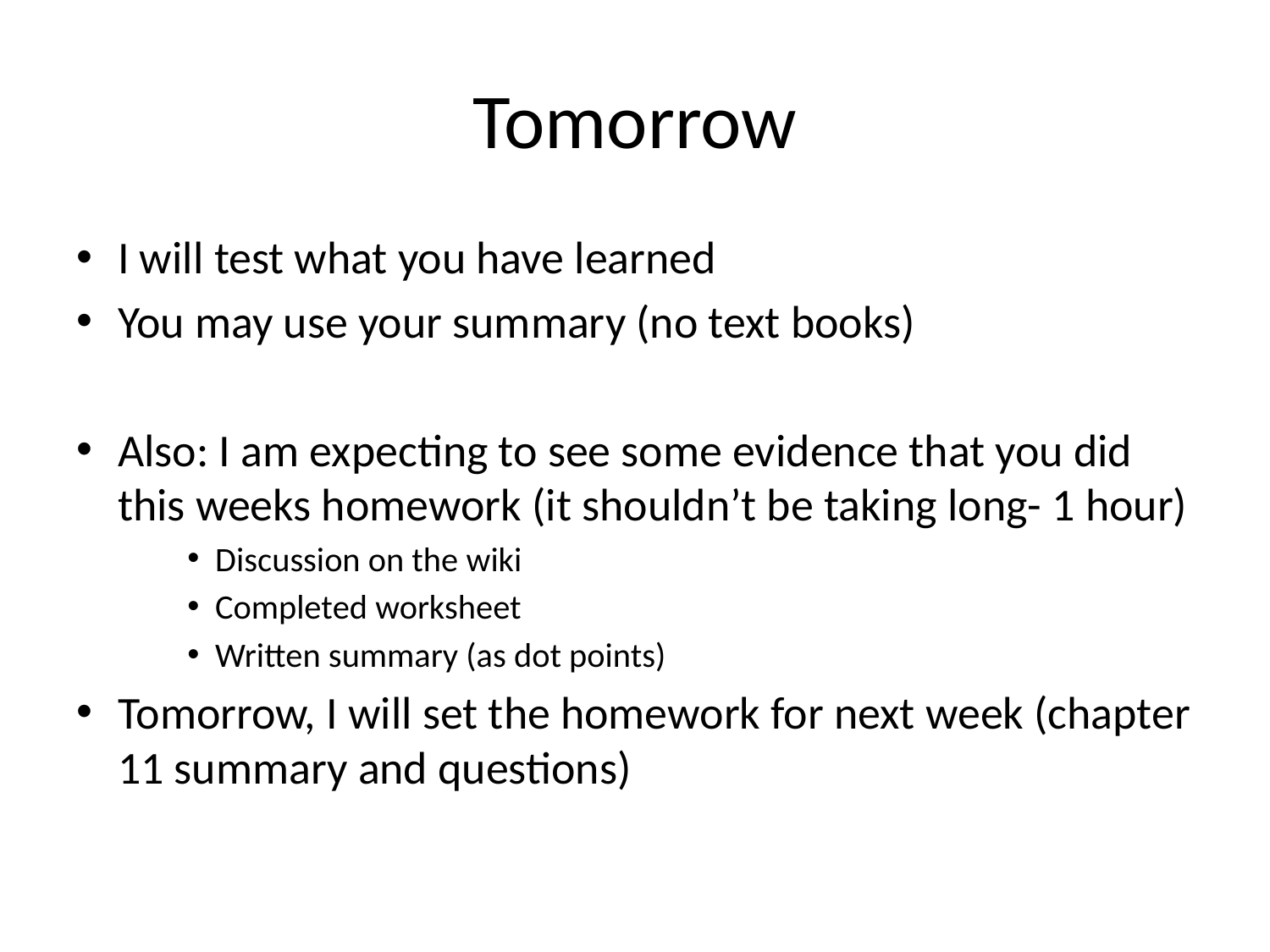

# Tomorrow
I will test what you have learned
You may use your summary (no text books)

Also: I am expecting to see some evidence that you did this weeks homework (it shouldn’t be taking long- 1 hour)
Discussion on the wiki
Completed worksheet
Written summary (as dot points)
Tomorrow, I will set the homework for next week (chapter 11 summary and questions)